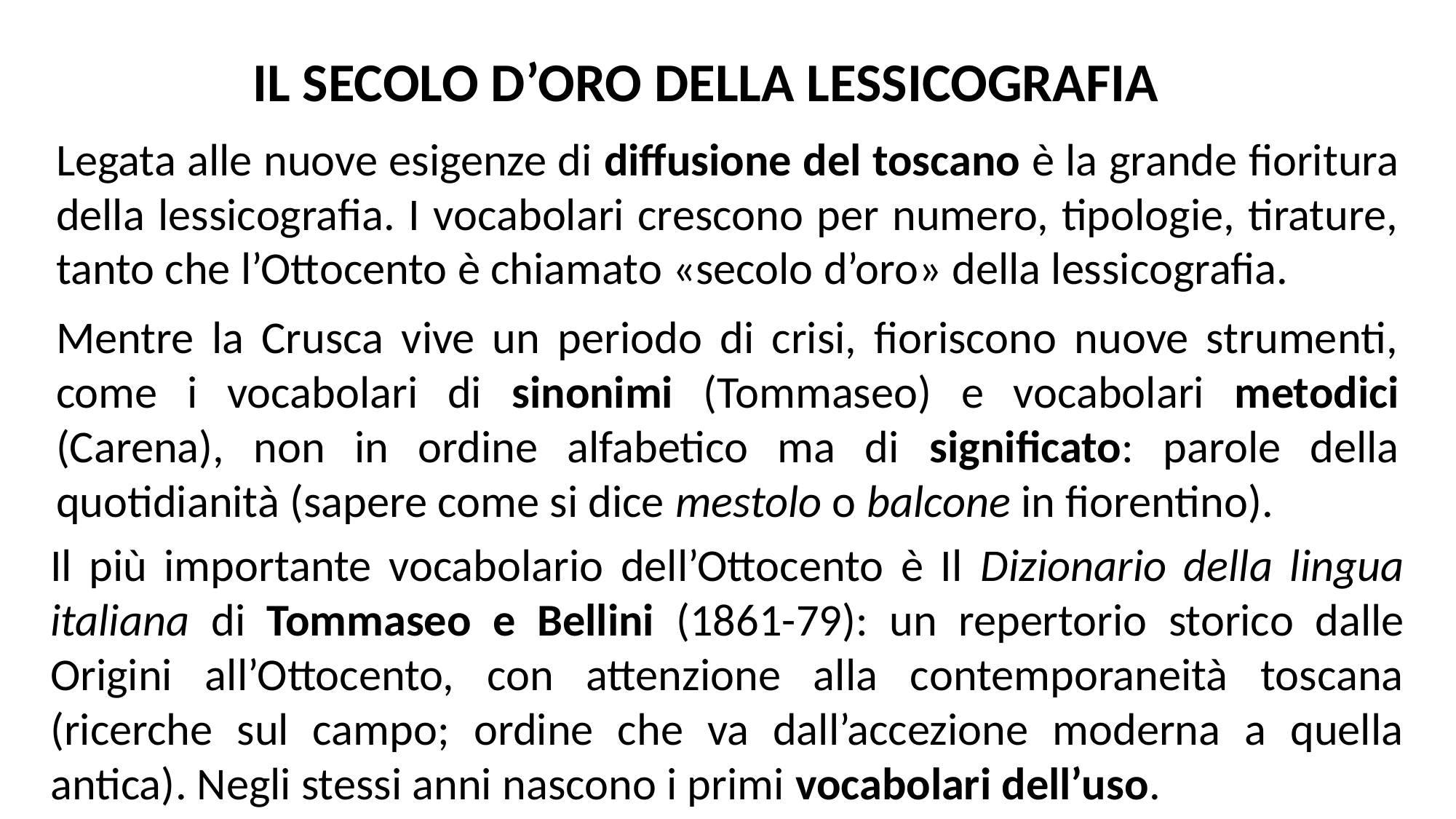

IL SECOLO D’ORO DELLA LESSICOGRAFIA
Legata alle nuove esigenze di diffusione del toscano è la grande fioritura della lessicografia. I vocabolari crescono per numero, tipologie, tirature, tanto che l’Ottocento è chiamato «secolo d’oro» della lessicografia.
Mentre la Crusca vive un periodo di crisi, fioriscono nuove strumenti, come i vocabolari di sinonimi (Tommaseo) e vocabolari metodici (Carena), non in ordine alfabetico ma di significato: parole della quotidianità (sapere come si dice mestolo o balcone in fiorentino).
Il più importante vocabolario dell’Ottocento è Il Dizionario della lingua italiana di Tommaseo e Bellini (1861-79): un repertorio storico dalle Origini all’Ottocento, con attenzione alla contemporaneità toscana (ricerche sul campo; ordine che va dall’accezione moderna a quella antica). Negli stessi anni nascono i primi vocabolari dell’uso.